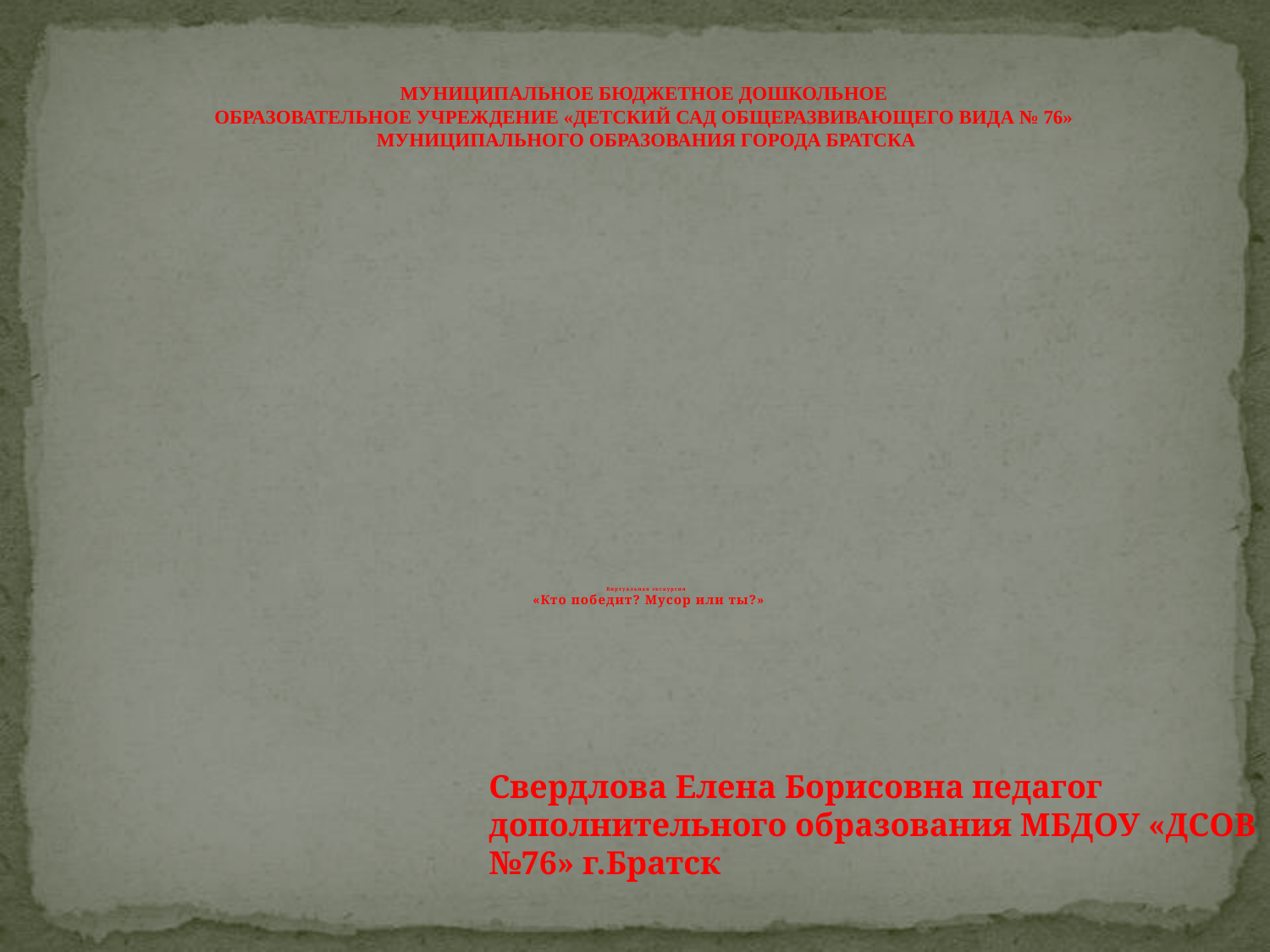

МУНИЦИПАЛЬНОЕ БЮДЖЕТНОЕ ДОШКОЛЬНОЕ
ОБРАЗОВАТЕЛЬНОЕ УЧРЕЖДЕНИЕ «ДЕТСКИЙ САД ОБЩЕРАЗВИВАЮЩЕГО ВИДА № 76»
МУНИЦИПАЛЬНОГО ОБРАЗОВАНИЯ ГОРОДА БРАТСКА

# Виртуальная экскурсия «Кто победит? Мусор или ты?»

Свердлова Елена Борисовна педагог дополнительного образования МБДОУ «ДСОВ №76» г.Братск